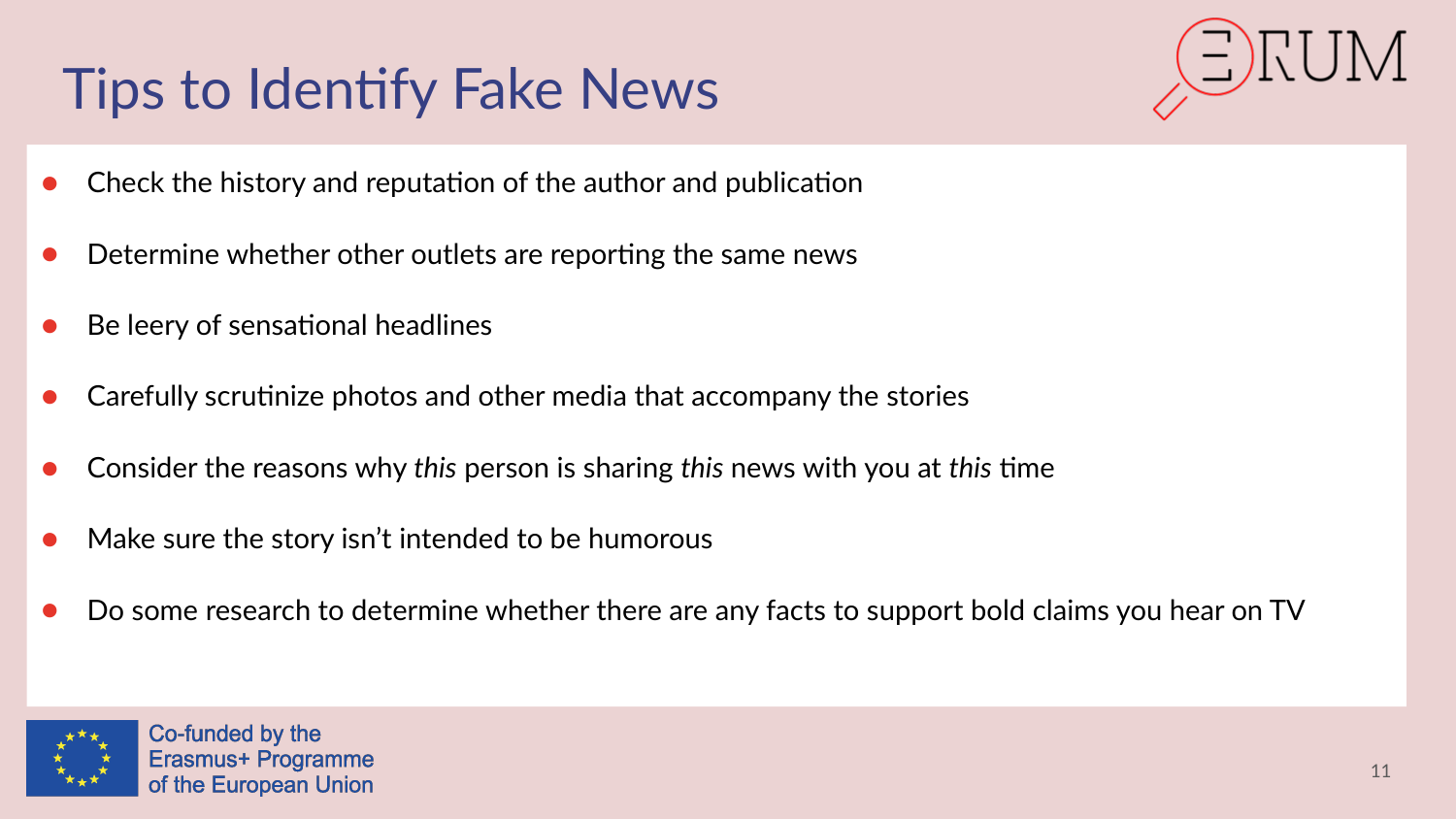

# Tips to Identify Fake News
Check the history and reputation of the author and publication
Determine whether other outlets are reporting the same news
Be leery of sensational headlines
Carefully scrutinize photos and other media that accompany the stories
Consider the reasons why this person is sharing this news with you at this time
Make sure the story isn’t intended to be humorous
Do some research to determine whether there are any facts to support bold claims you hear on TV

11